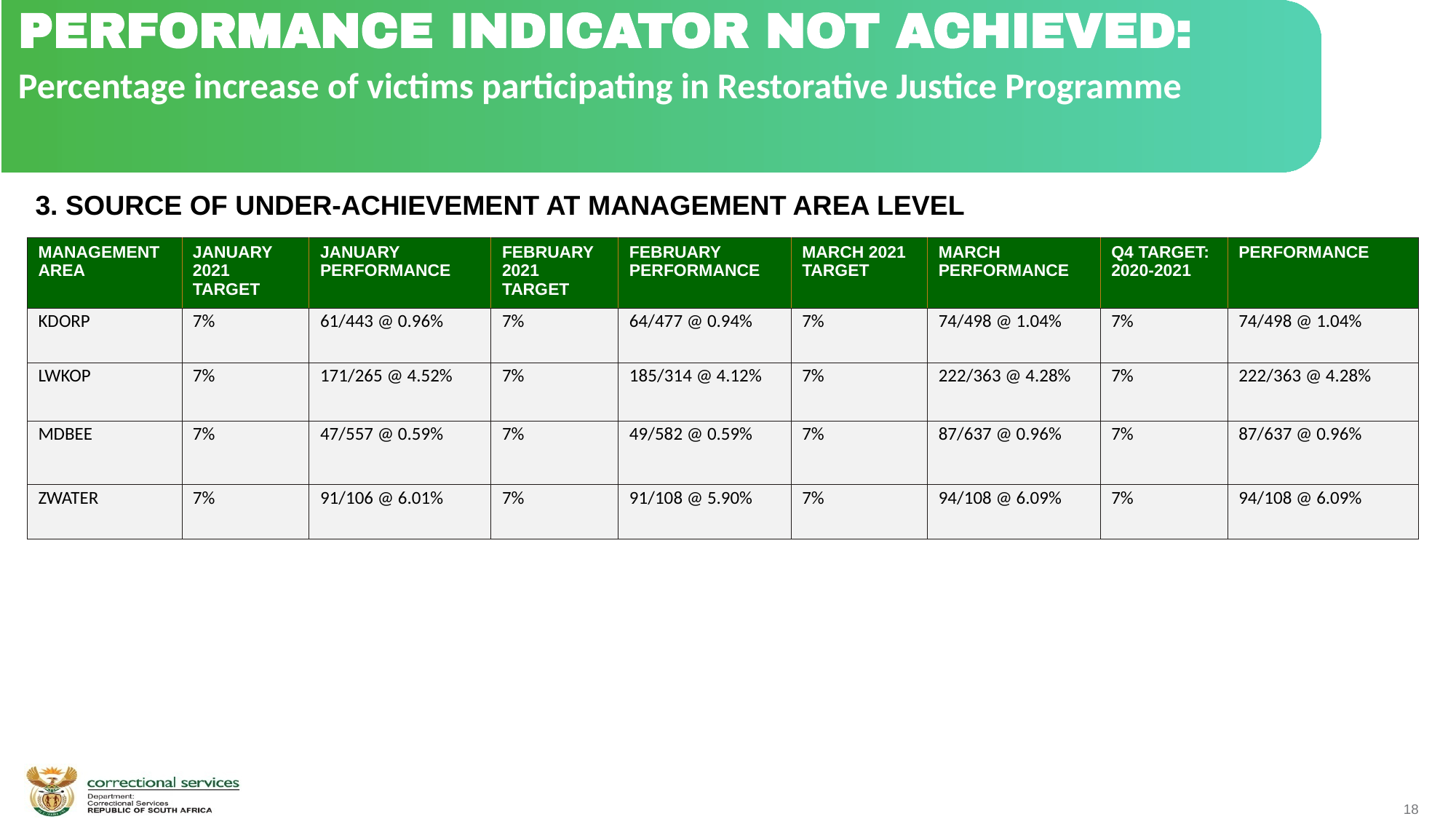

PERFORMANCE INDICATOR NOT ACHIEVED:
Percentage increase of victims participating in Restorative Justice Programme

     3. SOURCE OF UNDER-ACHIEVEMENT AT MANAGEMENT AREA LEVEL
| MANAGEMENT AREA | JANUARY 2021 TARGET | JANUARY PERFORMANCE | FEBRUARY 2021 TARGET | FEBRUARY PERFORMANCE | MARCH 2021 TARGET | MARCH PERFORMANCE | Q4 TARGET: 2020-2021 | PERFORMANCE |
| --- | --- | --- | --- | --- | --- | --- | --- | --- |
| KDORP | 7% | 61/443 @ 0.96% | 7% | 64/477 @ 0.94% | 7% | 74/498 @ 1.04% | 7% | 74/498 @ 1.04% |
| LWKOP | 7% | 171/265 @ 4.52% | 7% | 185/314 @ 4.12% | 7% | 222/363 @ 4.28% | 7% | 222/363 @ 4.28% |
| MDBEE | 7% | 47/557 @ 0.59% | 7% | 49/582 @ 0.59% | 7% | 87/637 @ 0.96% | 7% | 87/637 @ 0.96% |
| ZWATER | 7% | 91/106 @ 6.01% | 7% | 91/108 @ 5.90% | 7% | 94/108 @ 6.09% | 7% | 94/108 @ 6.09% |